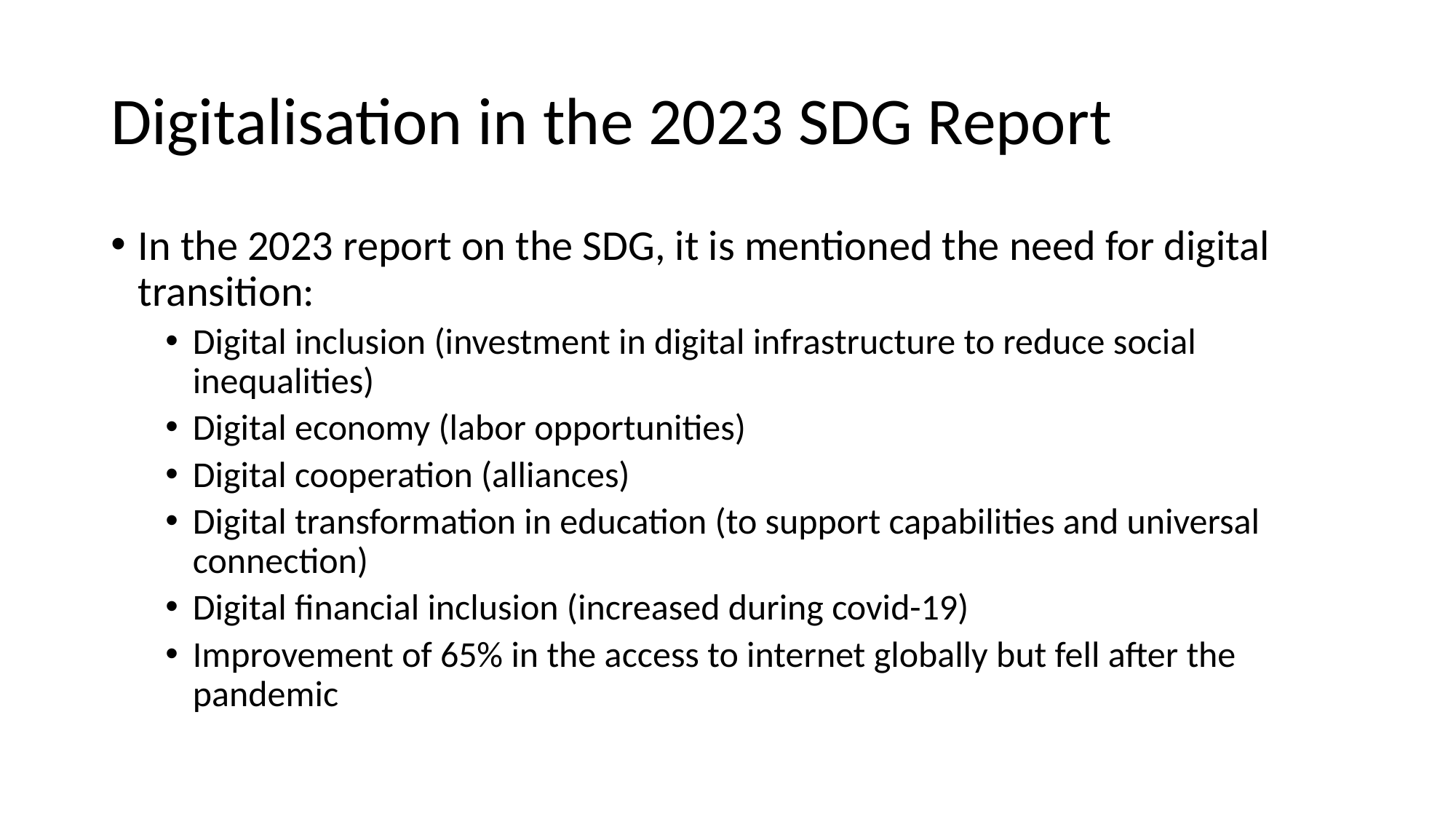

# Digitalisation in the 2023 SDG Report
In the 2023 report on the SDG, it is mentioned the need for digital transition:
Digital inclusion (investment in digital infrastructure to reduce social inequalities)
Digital economy (labor opportunities)
Digital cooperation (alliances)
Digital transformation in education (to support capabilities and universal connection)
Digital financial inclusion (increased during covid-19)
Improvement of 65% in the access to internet globally but fell after the pandemic